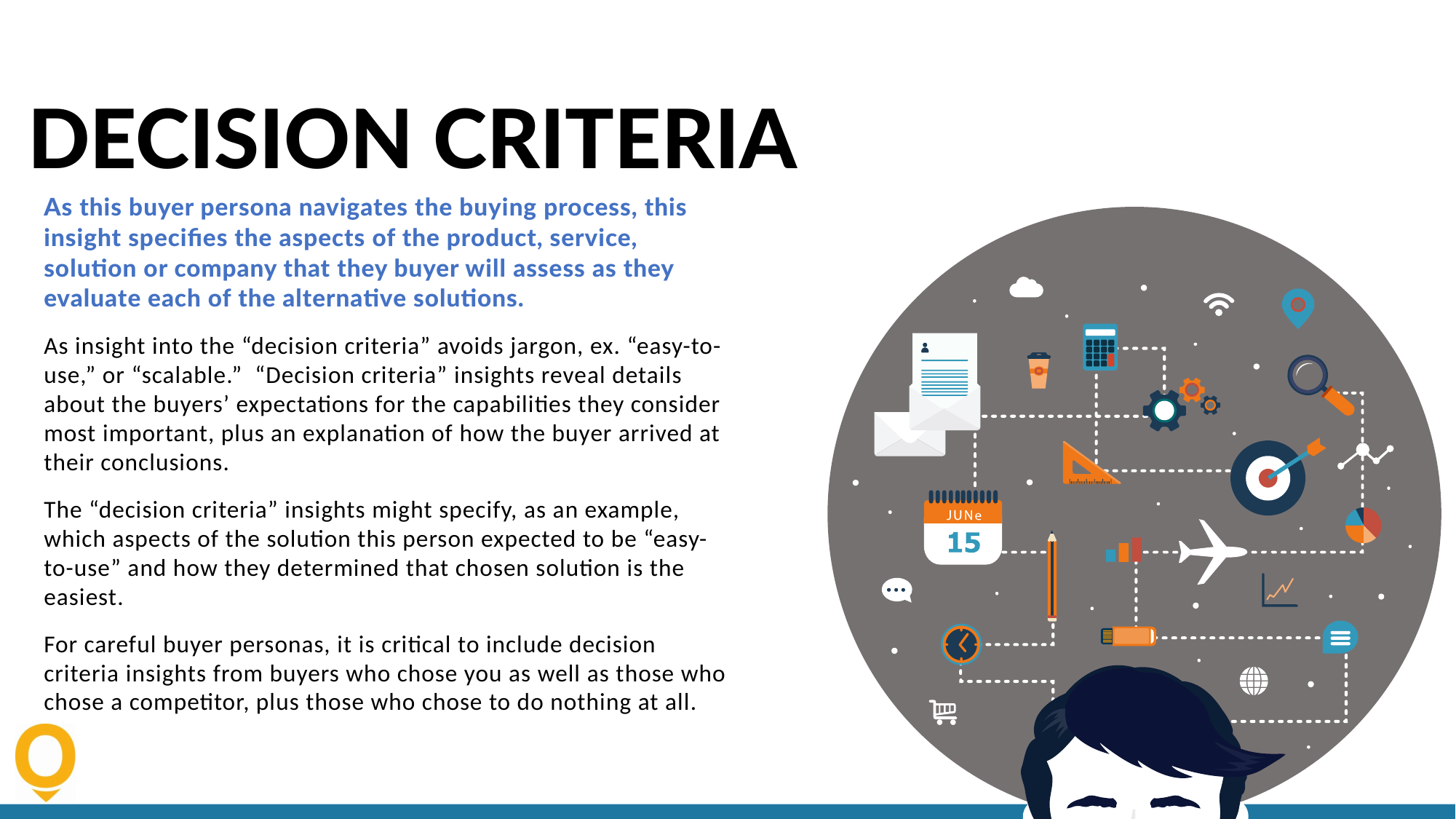

DECISION CRITERIA
As this buyer persona navigates the buying process, this insight specifies the aspects of the product, service, solution or company that they buyer will assess as they evaluate each of the alternative solutions.

As insight into the “decision criteria” avoids jargon, ex. “easy-to-use,” or “scalable.”  “Decision criteria” insights reveal details about the buyers’ expectations for the capabilities they consider most important, plus an explanation of how the buyer arrived at their conclusions.
The “decision criteria” insights might specify, as an example, which aspects of the solution this person expected to be “easy-to-use” and how they determined that chosen solution is the easiest.
For careful buyer personas, it is critical to include decision criteria insights from buyers who chose you as well as those who chose a competitor, plus those who chose to do nothing at all.